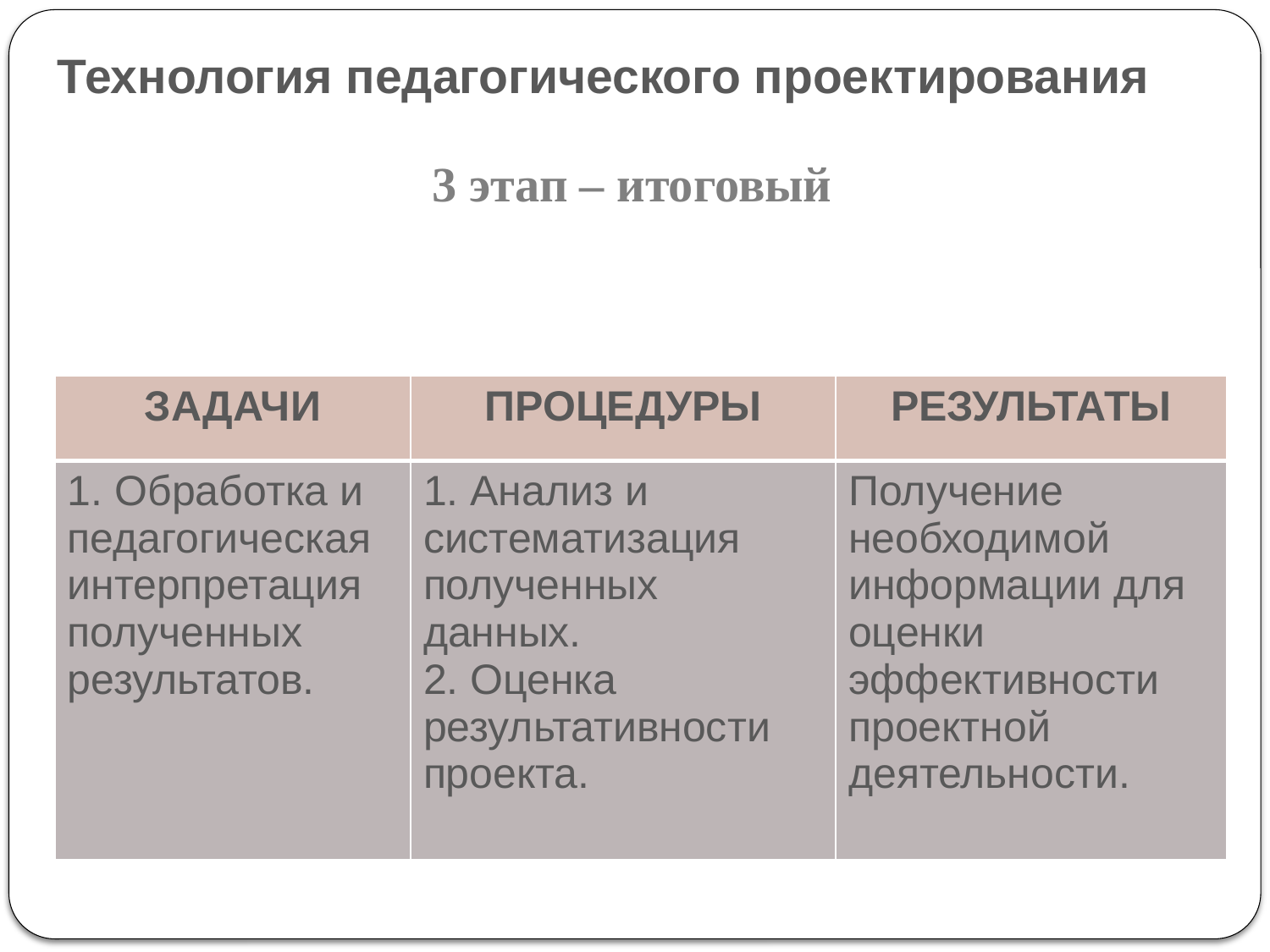

# Технология педагогического проектирования
3 этап – итоговый
| ЗАДАЧИ | ПРОЦЕДУРЫ | РЕЗУЛЬТАТЫ |
| --- | --- | --- |
| 1. Обработка и педагогическая интерпретация полученных результатов. | 1. Анализ и систематизация полученных данных. 2. Оценка результативности проекта. | Получение необходимой информации для оценки эффективности проектной деятельности. |